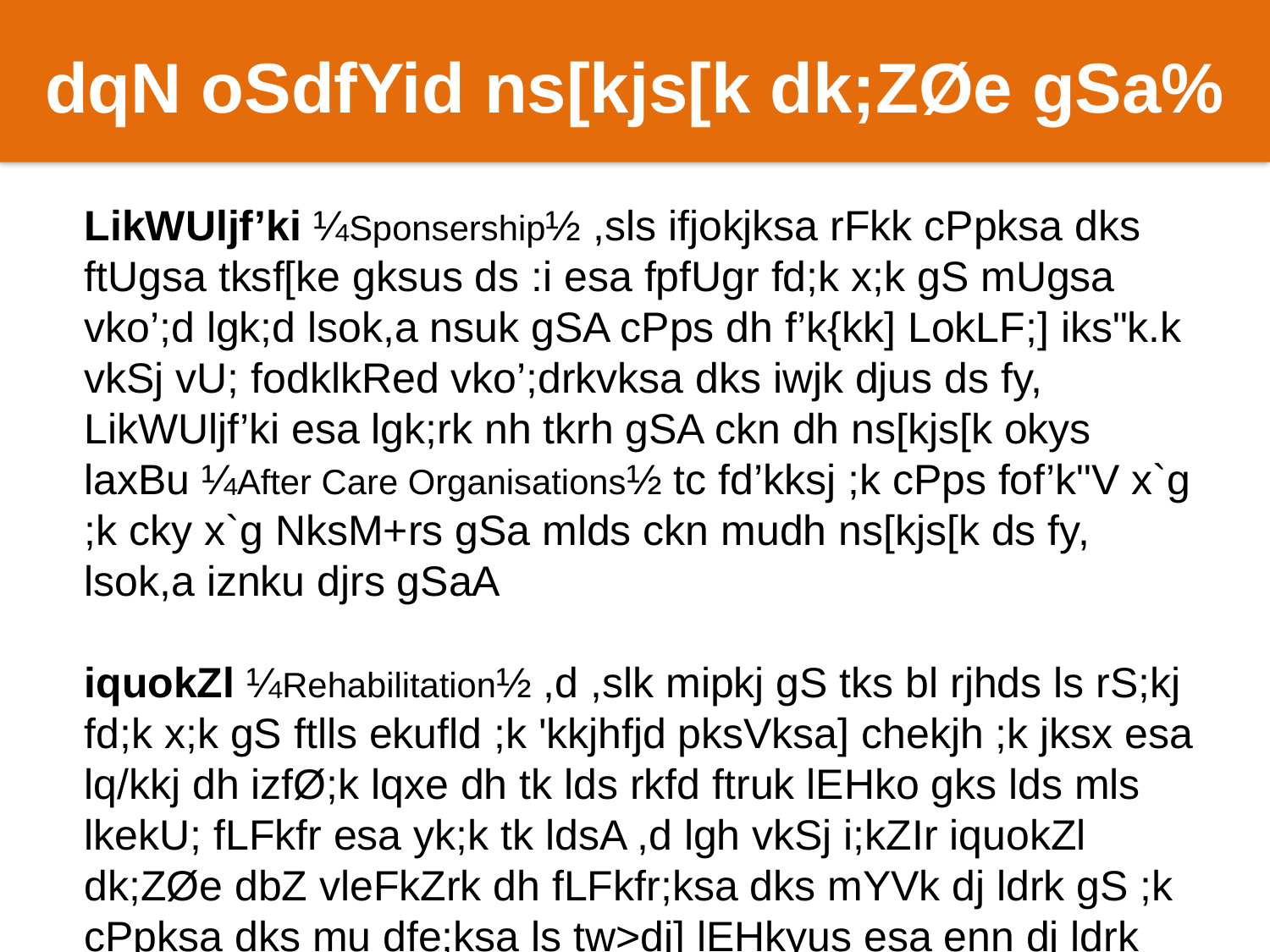

dqN oSdfYid ns[kjs[k dk;ZØe gSa%
LikWUljf’ki ¼Sponsership½ ,sls ifjokjksa rFkk cPpksa dks ftUgsa tksf[ke gksus ds :i esa fpfUgr fd;k x;k gS mUgsa vko’;d lgk;d lsok,a nsuk gSA cPps dh f’k{kk] LokLF;] iks"k.k vkSj vU; fodklkRed vko’;drkvksa dks iwjk djus ds fy, LikWUljf’ki esa lgk;rk nh tkrh gSA ckn dh ns[kjs[k okys laxBu ¼After Care Organisations½ tc fd’kksj ;k cPps fof’k"V x`g ;k cky x`g NksM+rs gSa mlds ckn mudh ns[kjs[k ds fy, lsok,a iznku djrs gSaA

iquokZl ¼Rehabilitation½ ,d ,slk mipkj gS tks bl rjhds ls rS;kj fd;k x;k gS ftlls ekufld ;k 'kkjhfjd pksVksa] chekjh ;k jksx esa lq/kkj dh izfØ;k lqxe dh tk lds rkfd ftruk lEHko gks lds mls lkekU; fLFkfr esa yk;k tk ldsA ,d lgh vkSj i;kZIr iquokZl dk;ZØe dbZ vleFkZrk dh fLFkfr;ksa dks mYVk dj ldrk gS ;k cPpksa dks mu dfe;ksa ls tw>dj] lEHkyus esa enn dj ldrk gS tks dsoy fpfdRlk ns[kjs[k ls ugha gks ldrkA iquokZl ds }kjk O;fDr dh 'kkjhfjd] ekufld vkSj ifjos'k dh vko’;drkvksa dk lek/kku fudyrk gSA